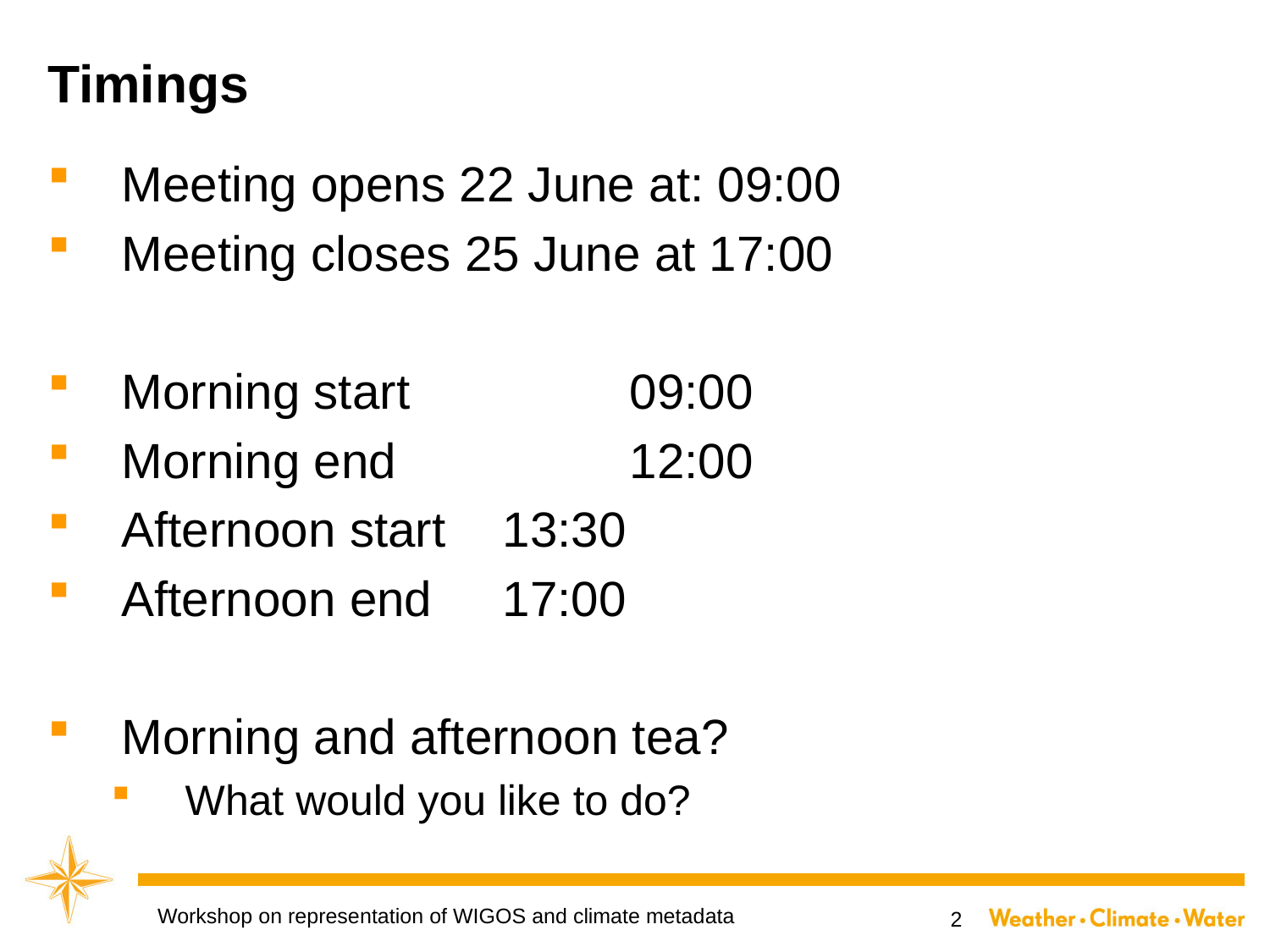

Timings
Meeting opens 22 June at: 09:00
Meeting closes 25 June at 17:00

Morning start 		09:00
Morning end 		12:00
Afternoon start 	13:30
Afternoon end 	17:00

Morning and afternoon tea?
What would you like to do?
Workshop on representation of WIGOS and climate metadata
2